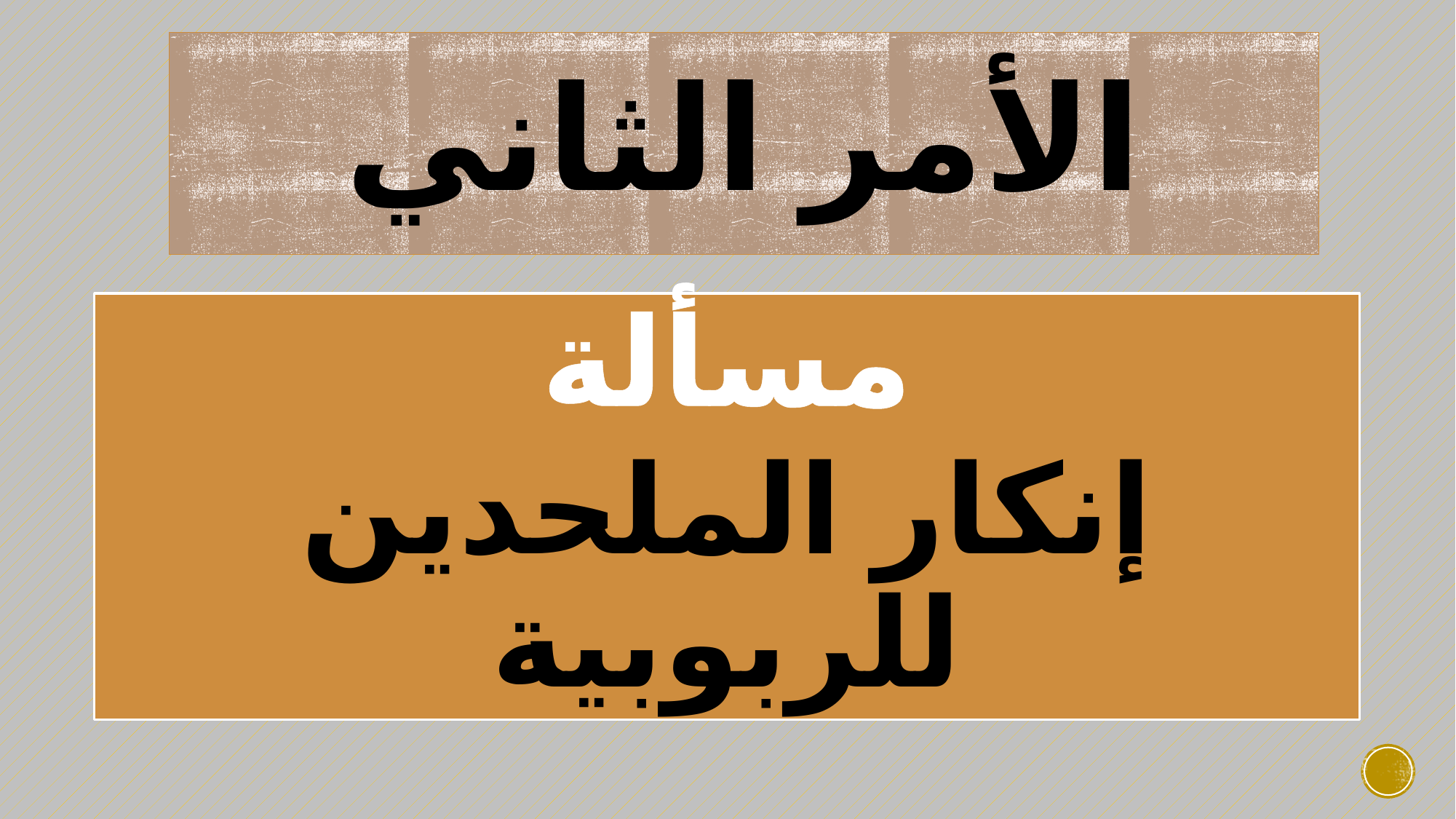

# الأمر الثاني
مسألة
إنكار الملحدين للربوبية